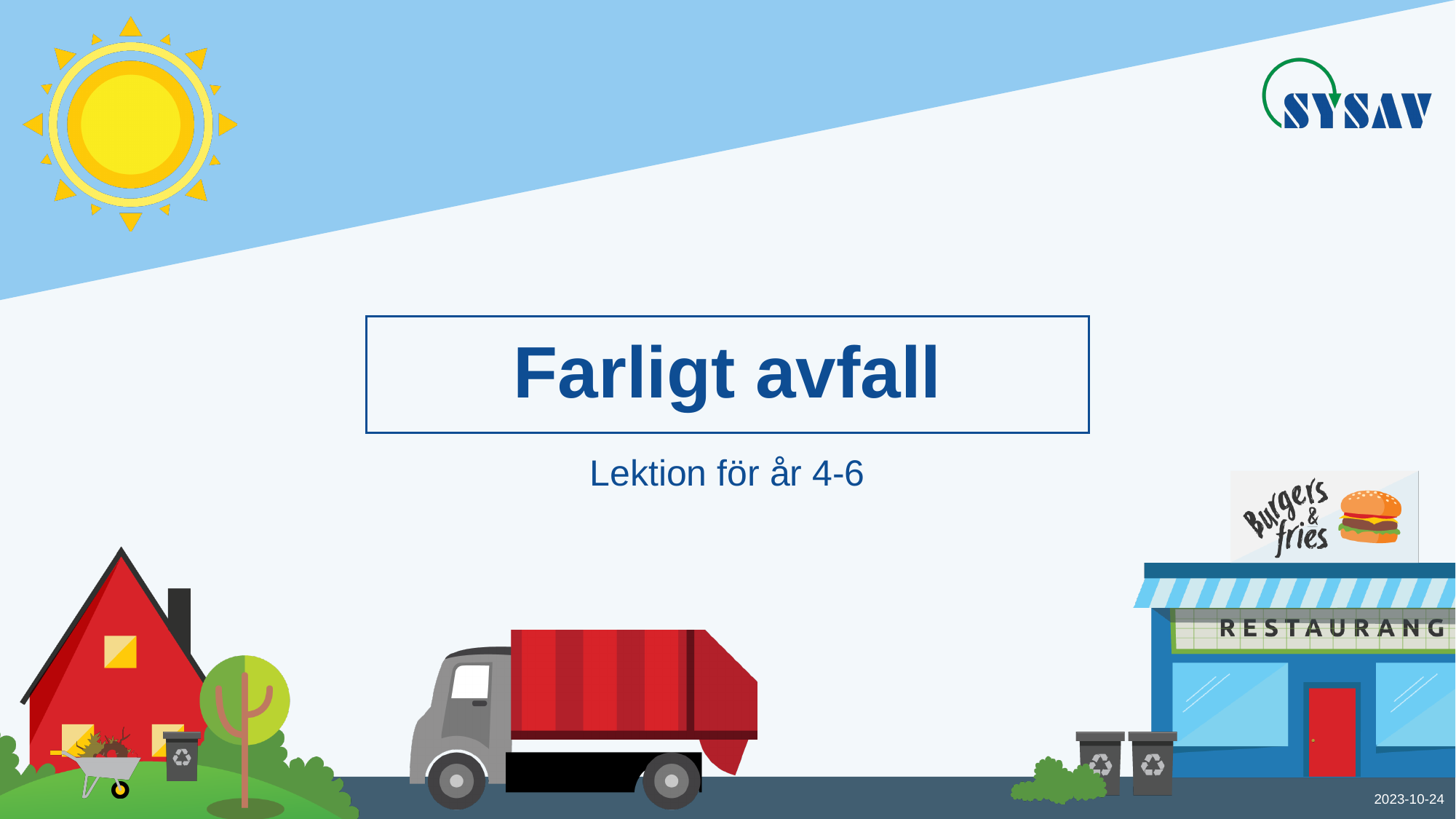

# Farligt avfall
Lektion för år 4-6